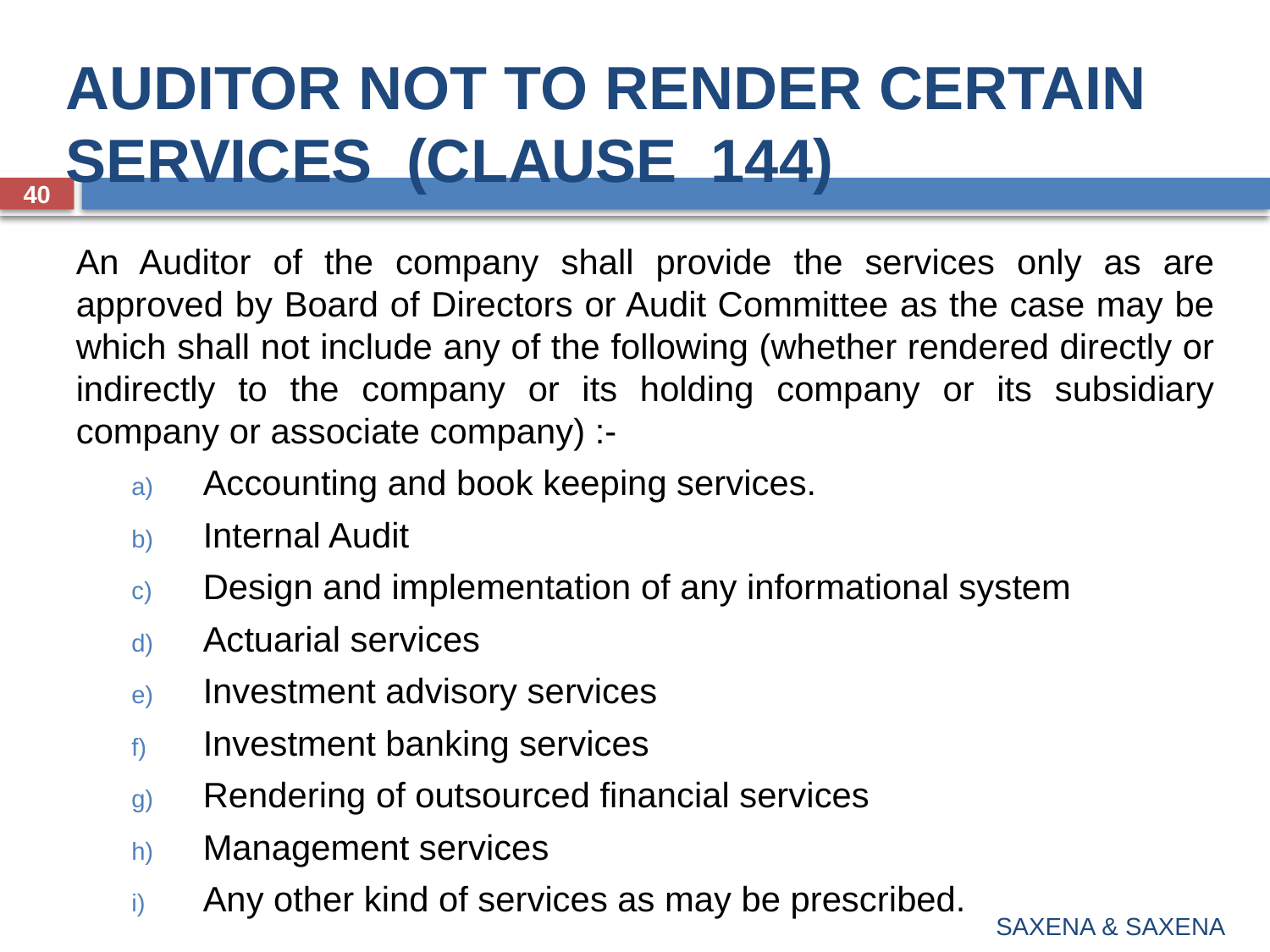

# AUDITOR NOT TO RENDER CERTAIN SERVICES  (CLAUSE  144)
40
An Auditor of the company shall provide the services only as are approved by Board of Directors or Audit Committee as the case may be which shall not include any of the following (whether rendered directly or indirectly to the company or its holding company or its subsidiary company or associate company) :-
Accounting and book keeping services.
Internal Audit
Design and implementation of any informational system
Actuarial services
Investment advisory services
Investment banking services
Rendering of outsourced financial services
Management services
Any other kind of services as may be prescribed.

SAXENA & SAXENA